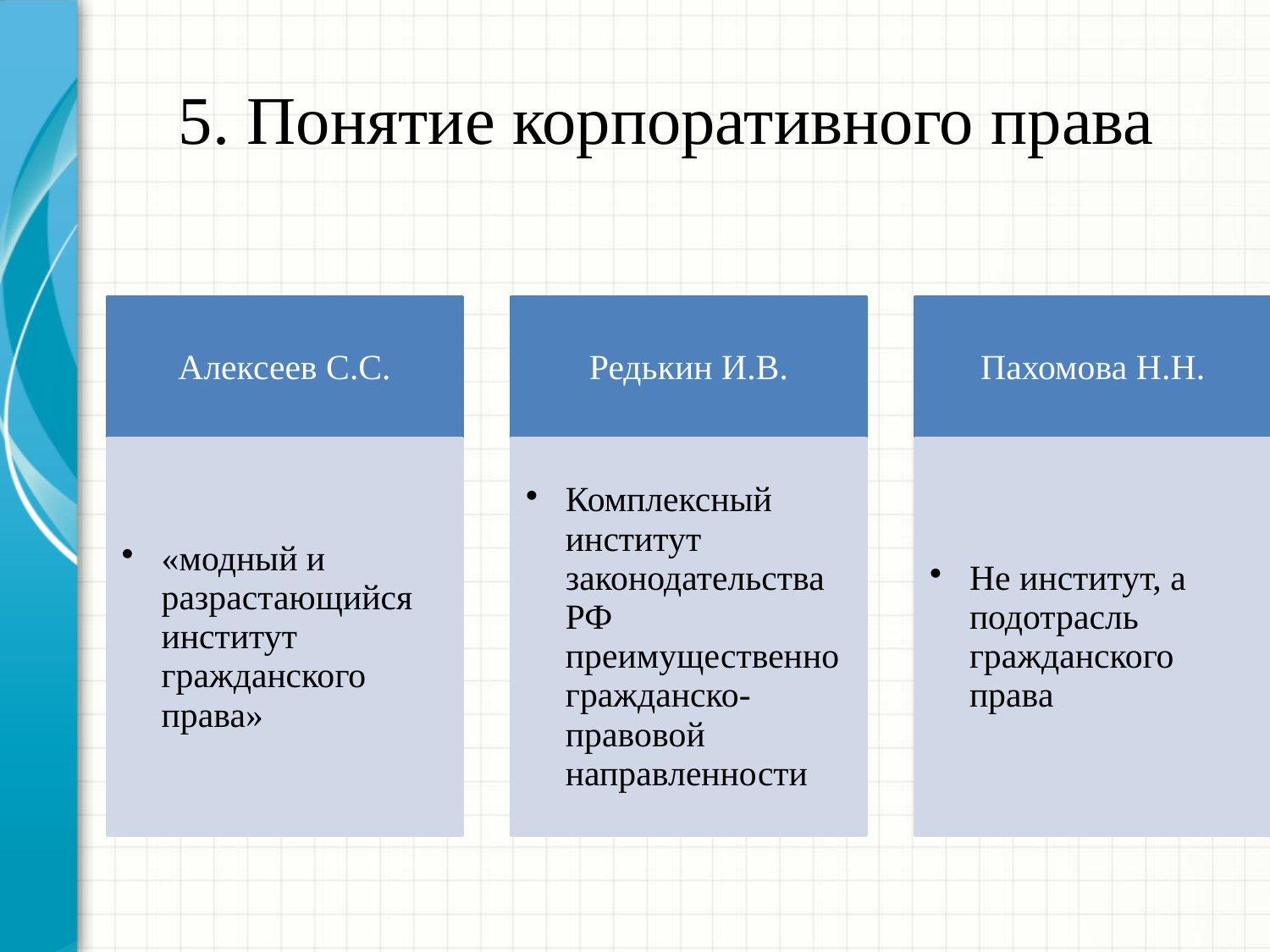

# 5. Понятие корпоративного права
Алексеев С.С.
«модный и разрастающийся институт гражданского права»
Редькин И.В.
Комплексный институт законодательства РФ преимущественно гражданско-правовой направленности
Пахомова Н.Н.
Не институт, а подотрасль гражданского права